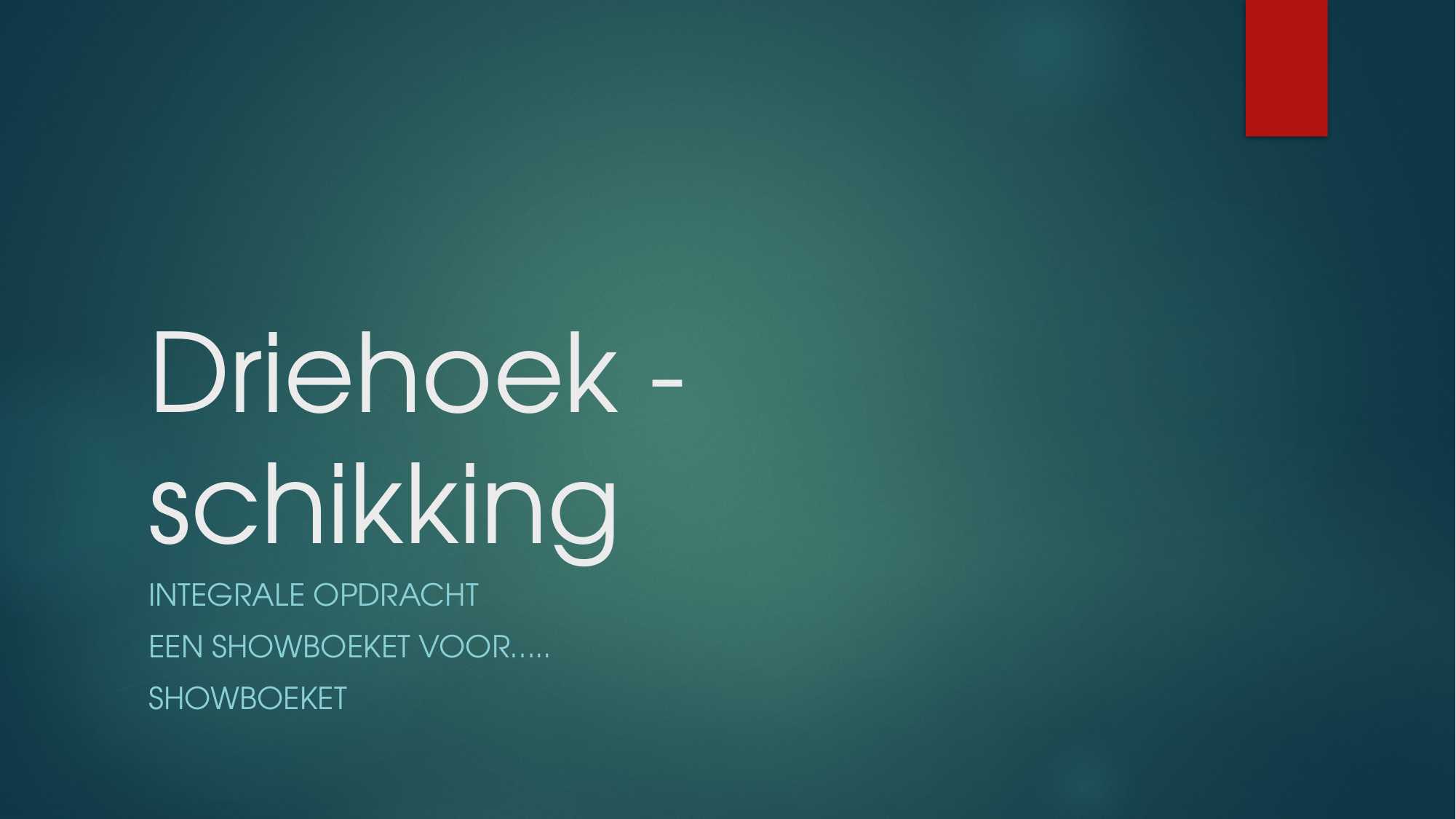

# Driehoek - schikking
Integrale opdracht
Een showboeket voor…..
Showboeket